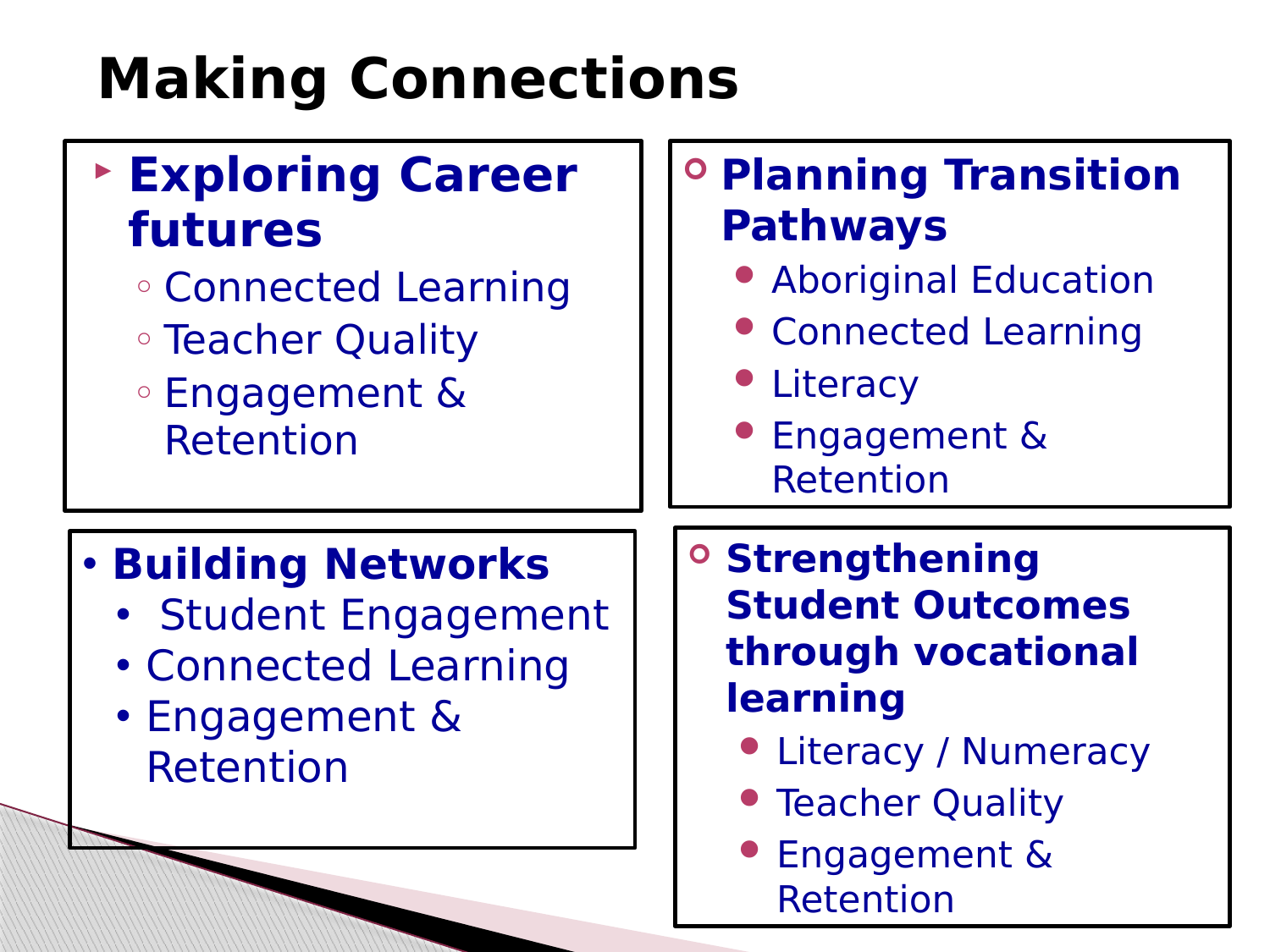

Making Connections
Exploring Career futures
Connected Learning
Teacher Quality
Engagement & Retention

Planning Transition Pathways
Aboriginal Education
Connected Learning
Literacy
Engagement & Retention
Strengthening Student Outcomes through vocational learning
Literacy / Numeracy
Teacher Quality
Engagement & Retention
Building Networks
 Student Engagement
Connected Learning
Engagement & Retention